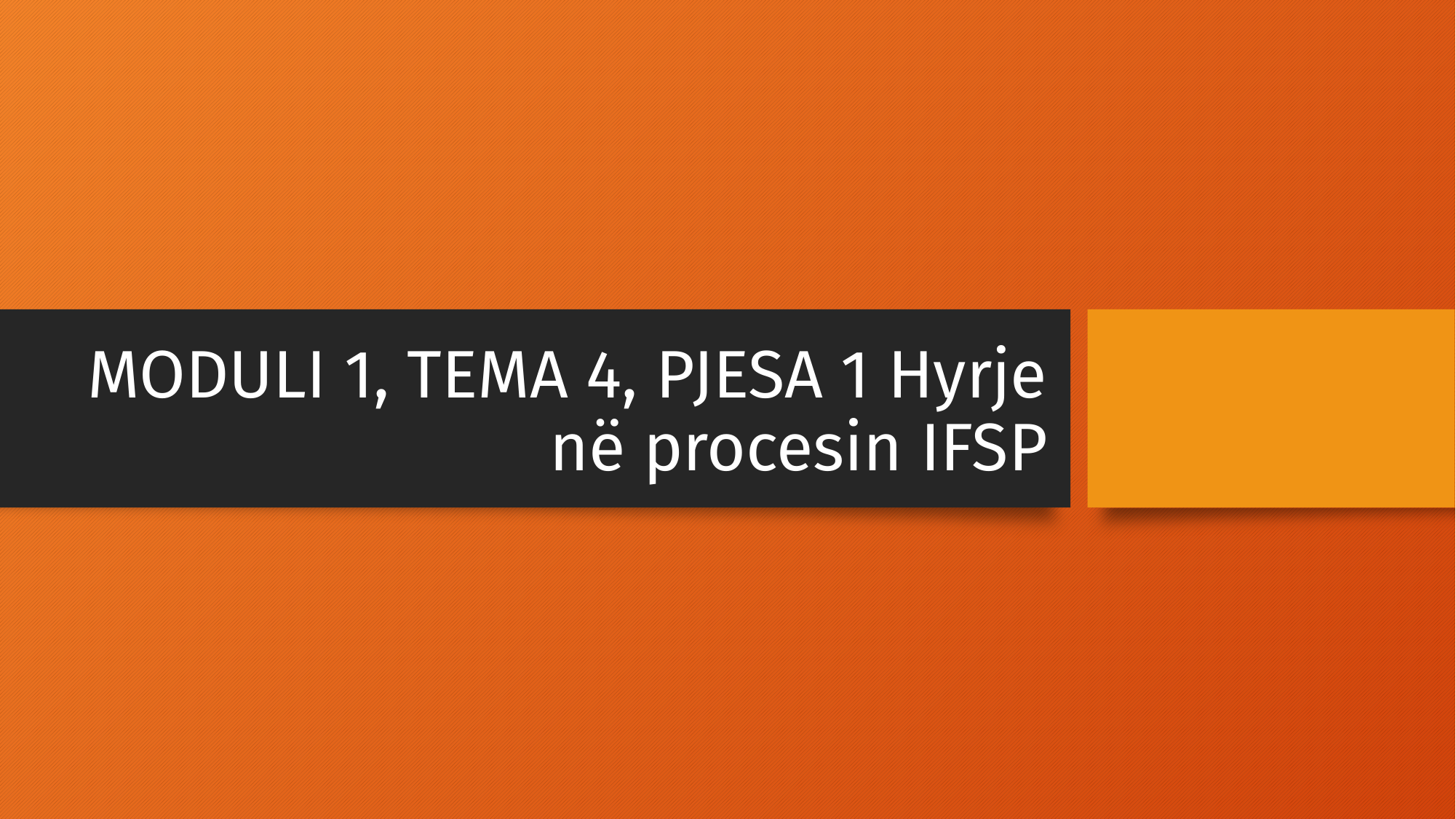

# MODULI 1, TEMA 4, PJESA 1 Hyrje në procesin IFSP